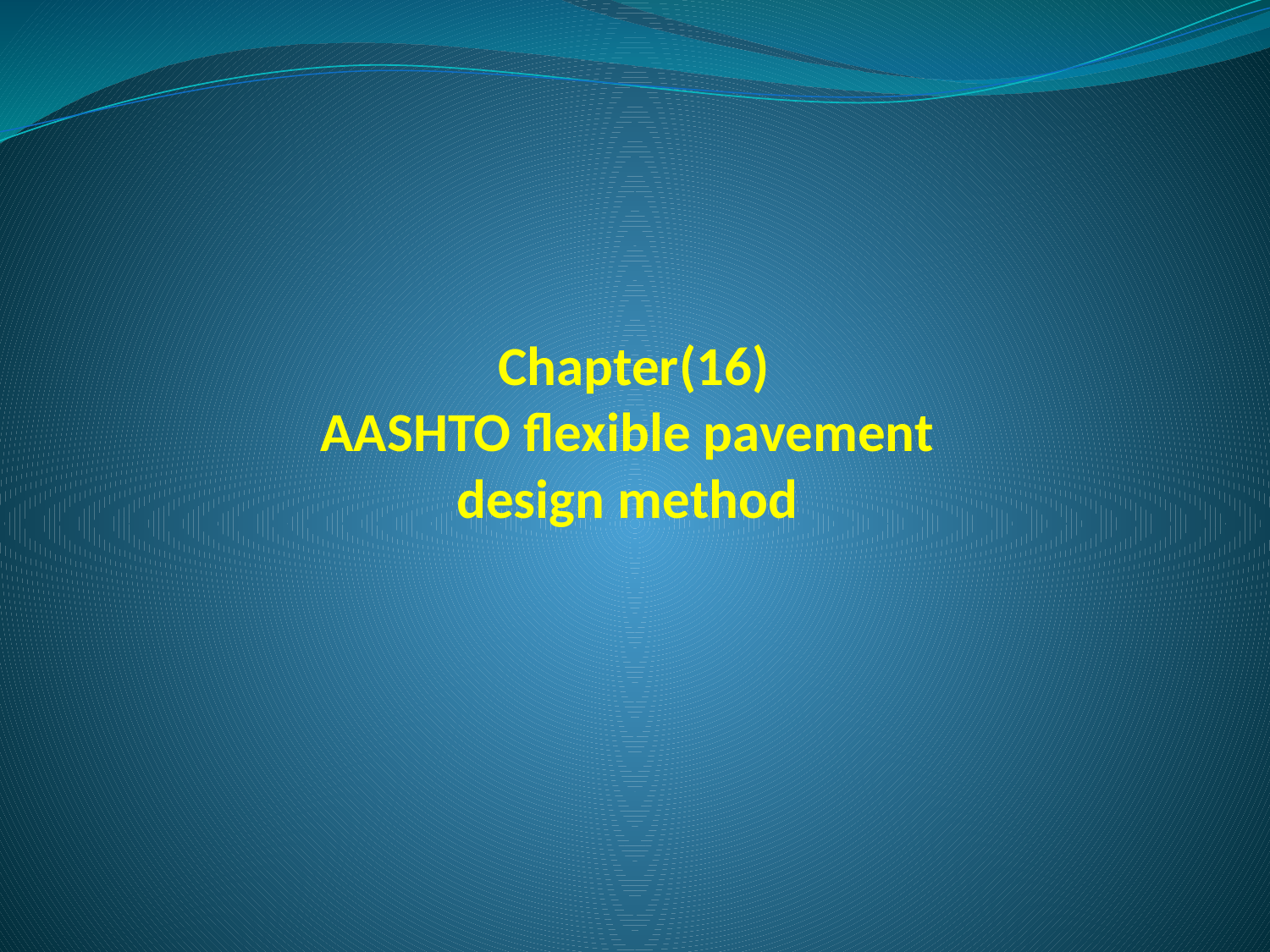

# Chapter(16) AASHTO flexible pavement design method